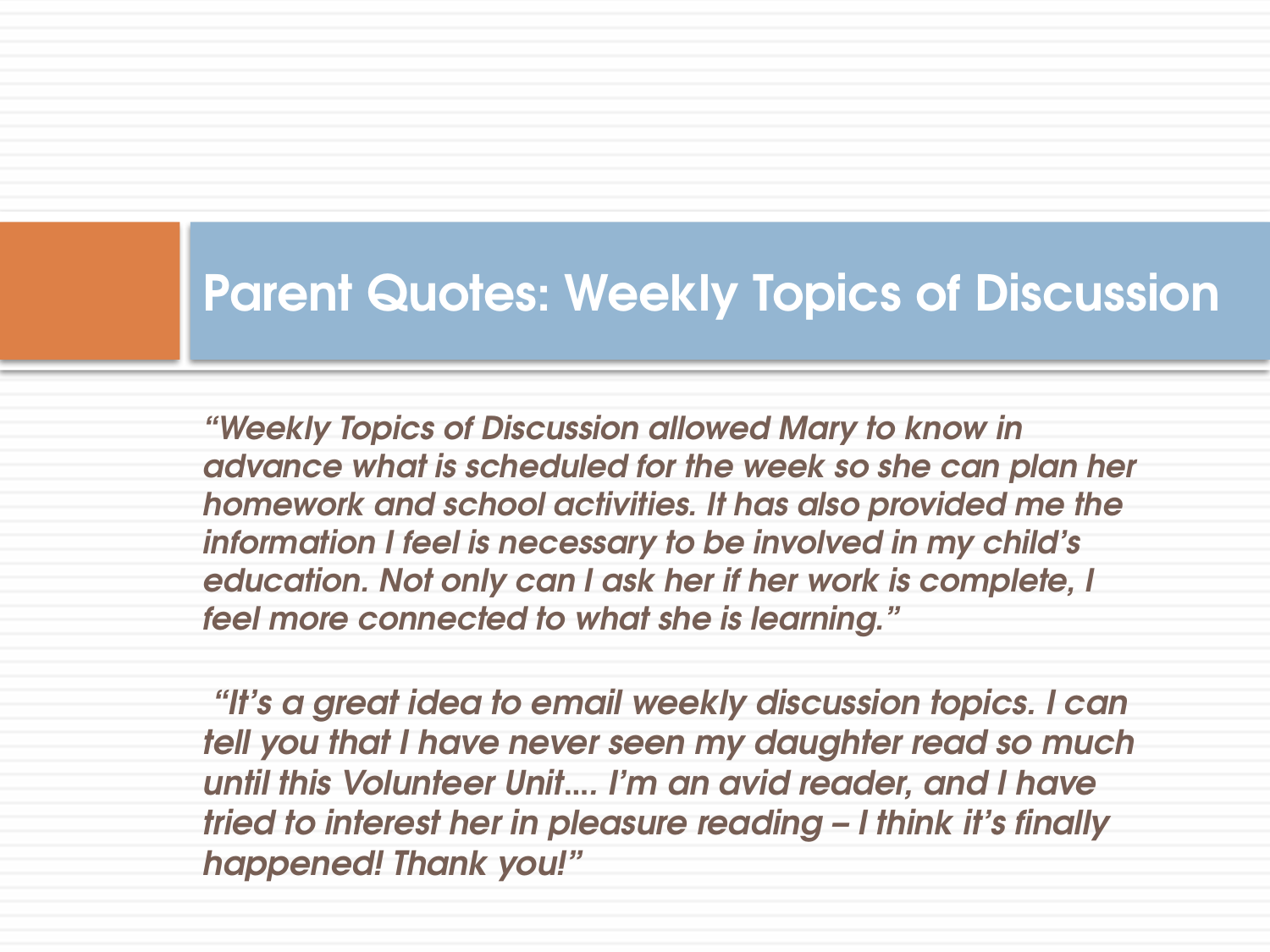

# Parent Quotes: Weekly Topics of Discussion
“Weekly Topics of Discussion allowed Mary to know in advance what is scheduled for the week so she can plan her homework and school activities. It has also provided me the information I feel is necessary to be involved in my child’s education. Not only can I ask her if her work is complete, I feel more connected to what she is learning.”

 “It’s a great idea to email weekly discussion topics. I can tell you that I have never seen my daughter read so much until this Volunteer Unit…. I’m an avid reader, and I have tried to interest her in pleasure reading – I think it’s finally happened! Thank you!”